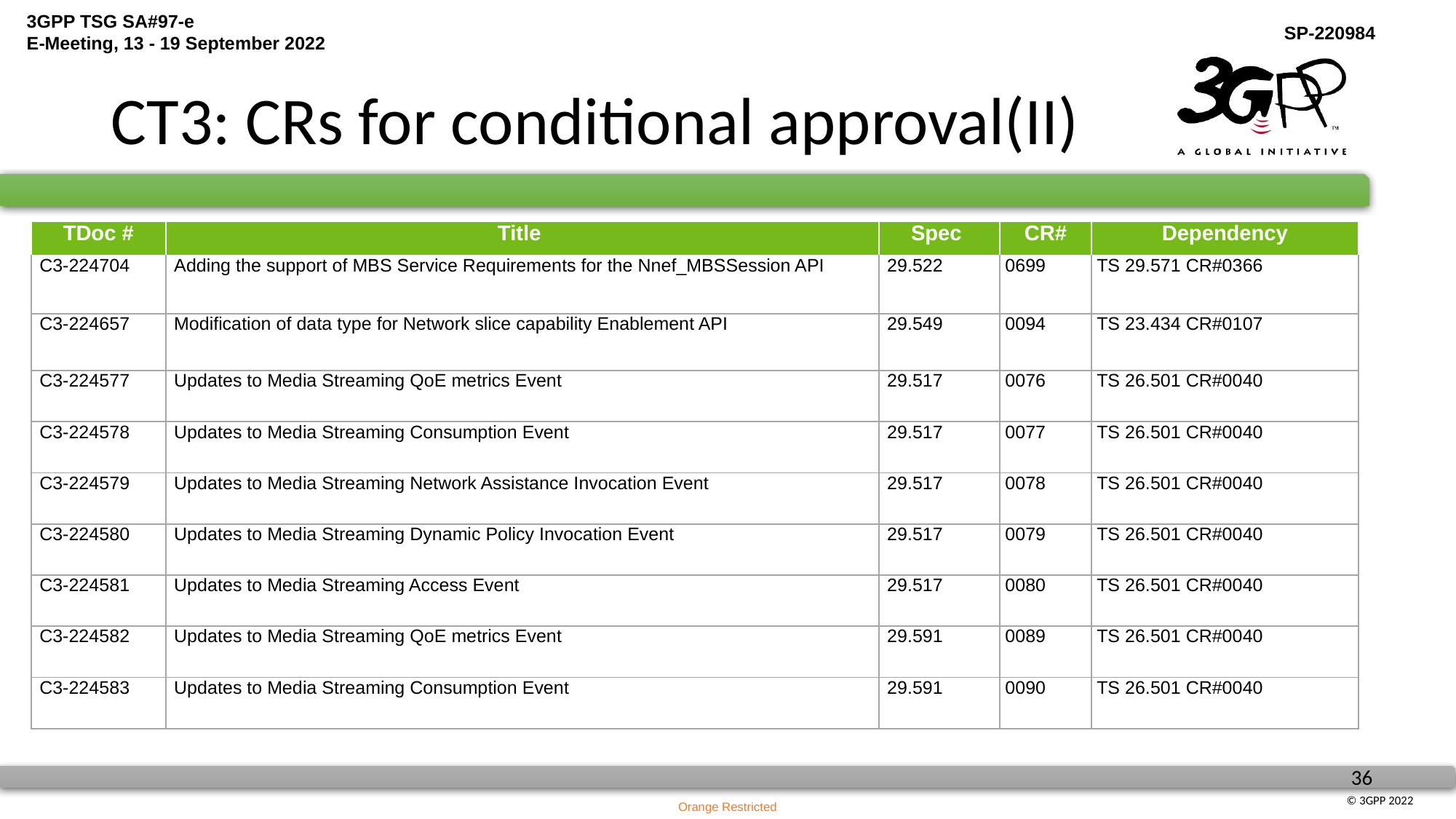

# CT3: CRs for conditional approval(II)
| TDoc # | Title | Spec | CR# | Dependency |
| --- | --- | --- | --- | --- |
| C3-224704 | Adding the support of MBS Service Requirements for the Nnef\_MBSSession API | 29.522 | 0699 | TS 29.571 CR#0366 |
| C3-224657 | Modification of data type for Network slice capability Enablement API | 29.549 | 0094 | TS 23.434 CR#0107 |
| C3-224577 | Updates to Media Streaming QoE metrics Event | 29.517 | 0076 | TS 26.501 CR#0040 |
| C3-224578 | Updates to Media Streaming Consumption Event | 29.517 | 0077 | TS 26.501 CR#0040 |
| C3-224579 | Updates to Media Streaming Network Assistance Invocation Event | 29.517 | 0078 | TS 26.501 CR#0040 |
| C3-224580 | Updates to Media Streaming Dynamic Policy Invocation Event | 29.517 | 0079 | TS 26.501 CR#0040 |
| C3-224581 | Updates to Media Streaming Access Event | 29.517 | 0080 | TS 26.501 CR#0040 |
| C3-224582 | Updates to Media Streaming QoE metrics Event | 29.591 | 0089 | TS 26.501 CR#0040 |
| C3-224583 | Updates to Media Streaming Consumption Event | 29.591 | 0090 | TS 26.501 CR#0040 |